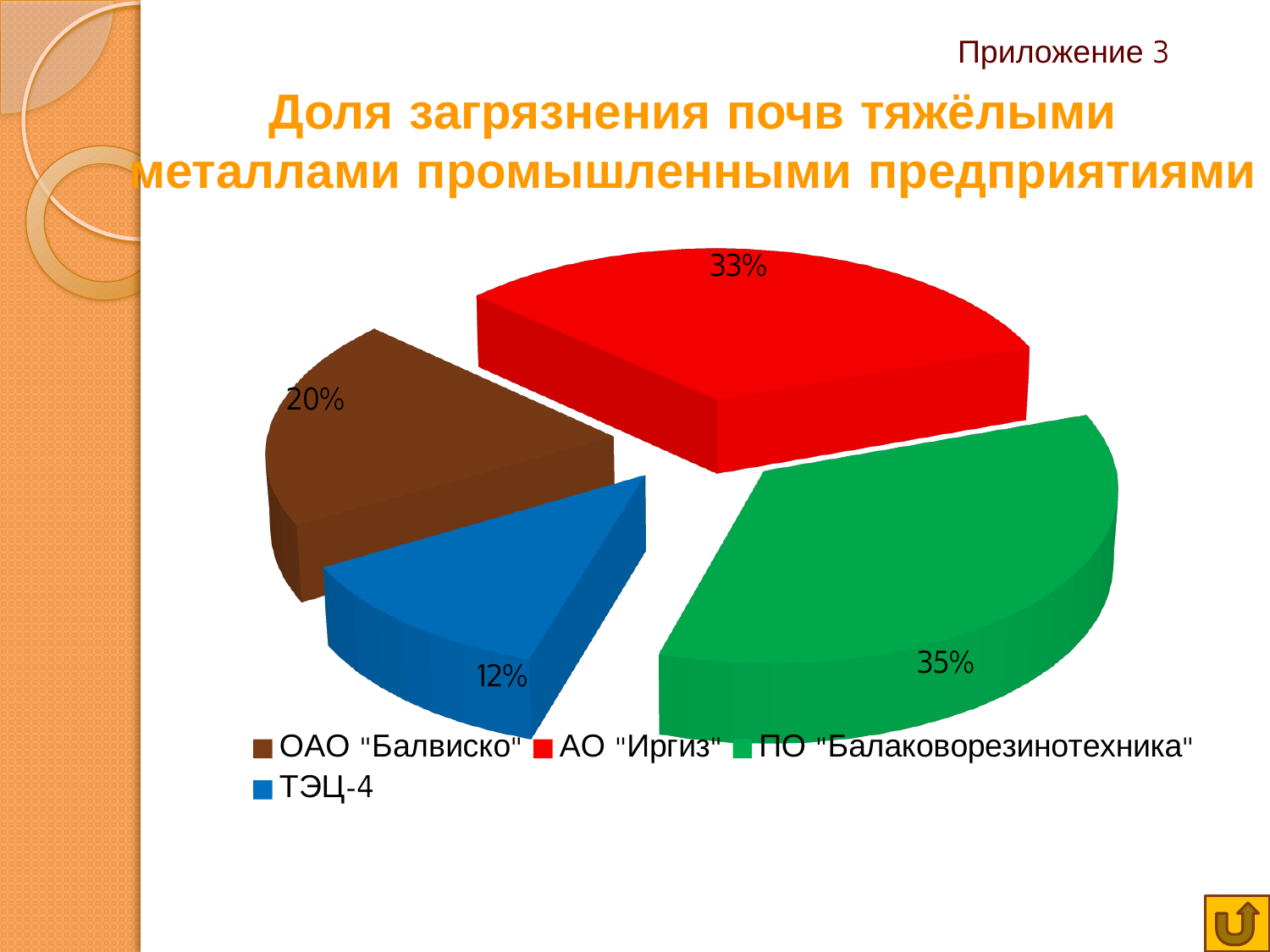

Приложение 3
Доля загрязнения почв тяжёлыми металлами промышленными предприятиями

[unsupported chart]